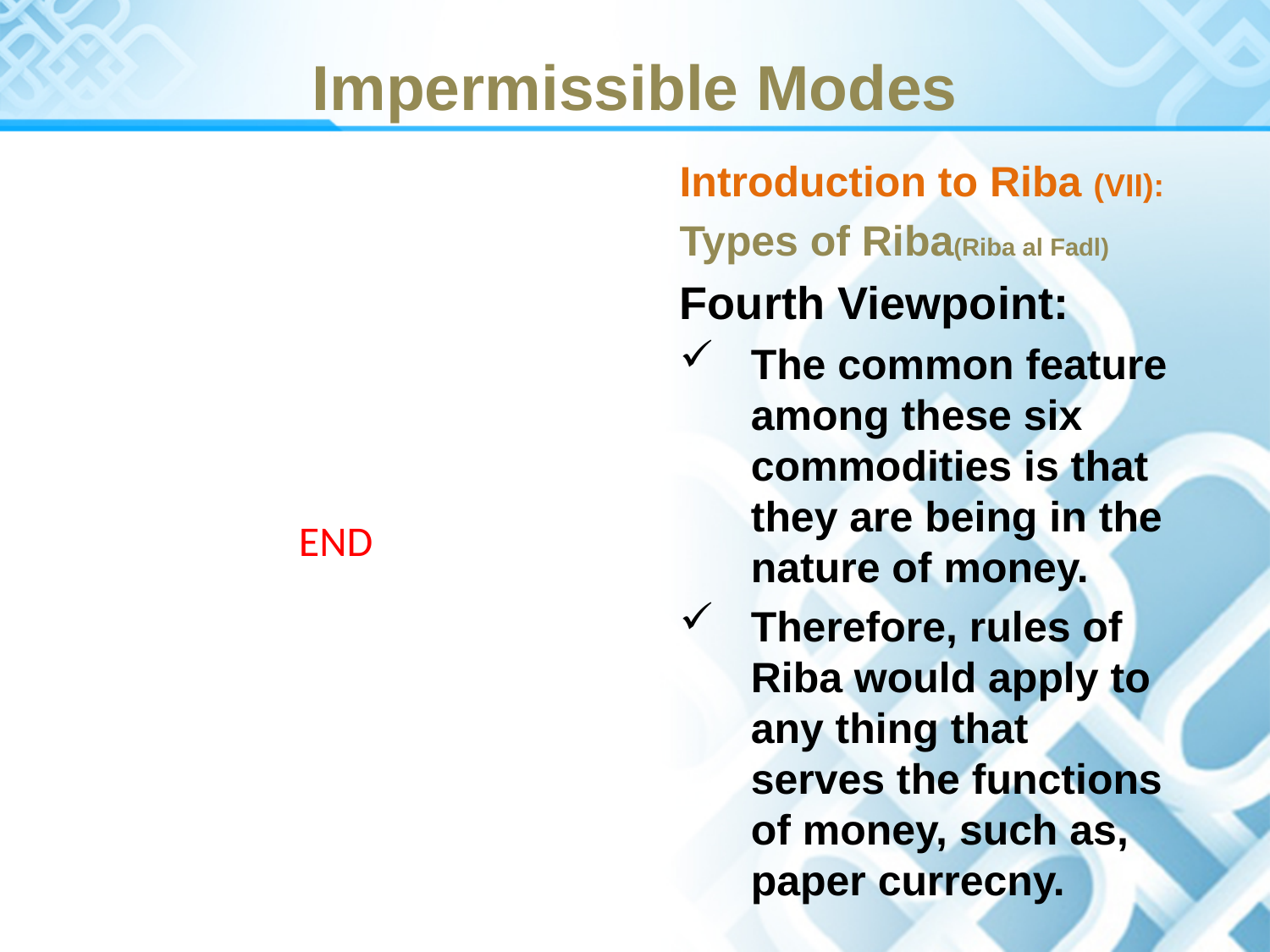

Impermissible Modes
Introduction to Riba (VII):
Types of Riba(Riba al Fadl)
Fourth Viewpoint:
The common feature among these six commodities is that they are being in the nature of money.
Therefore, rules of Riba would apply to any thing that serves the functions of money, such as, paper currecny.
END